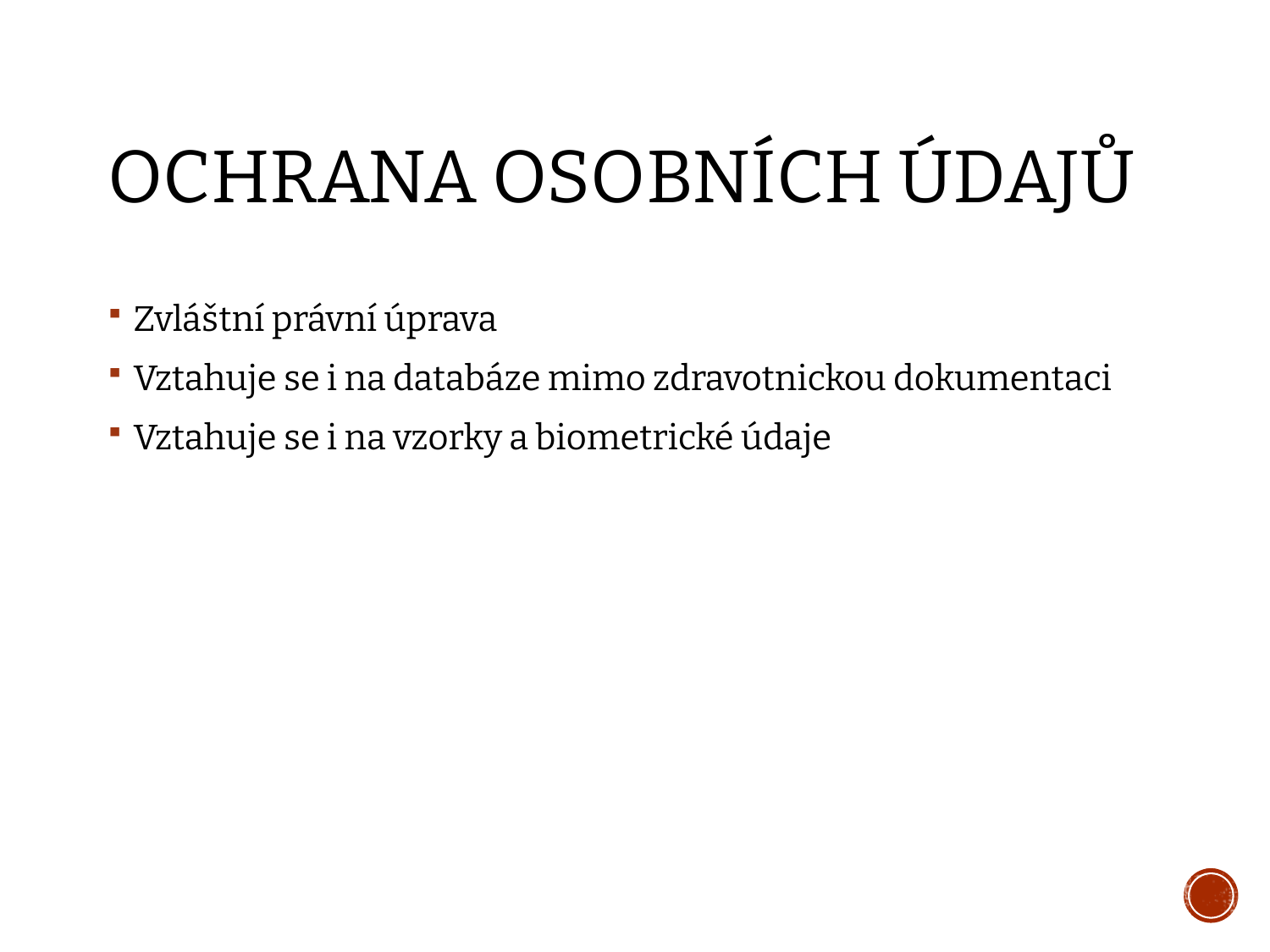

# Ochrana osobních údajů
Zvláštní právní úprava
Vztahuje se i na databáze mimo zdravotnickou dokumentaci
Vztahuje se i na vzorky a biometrické údaje